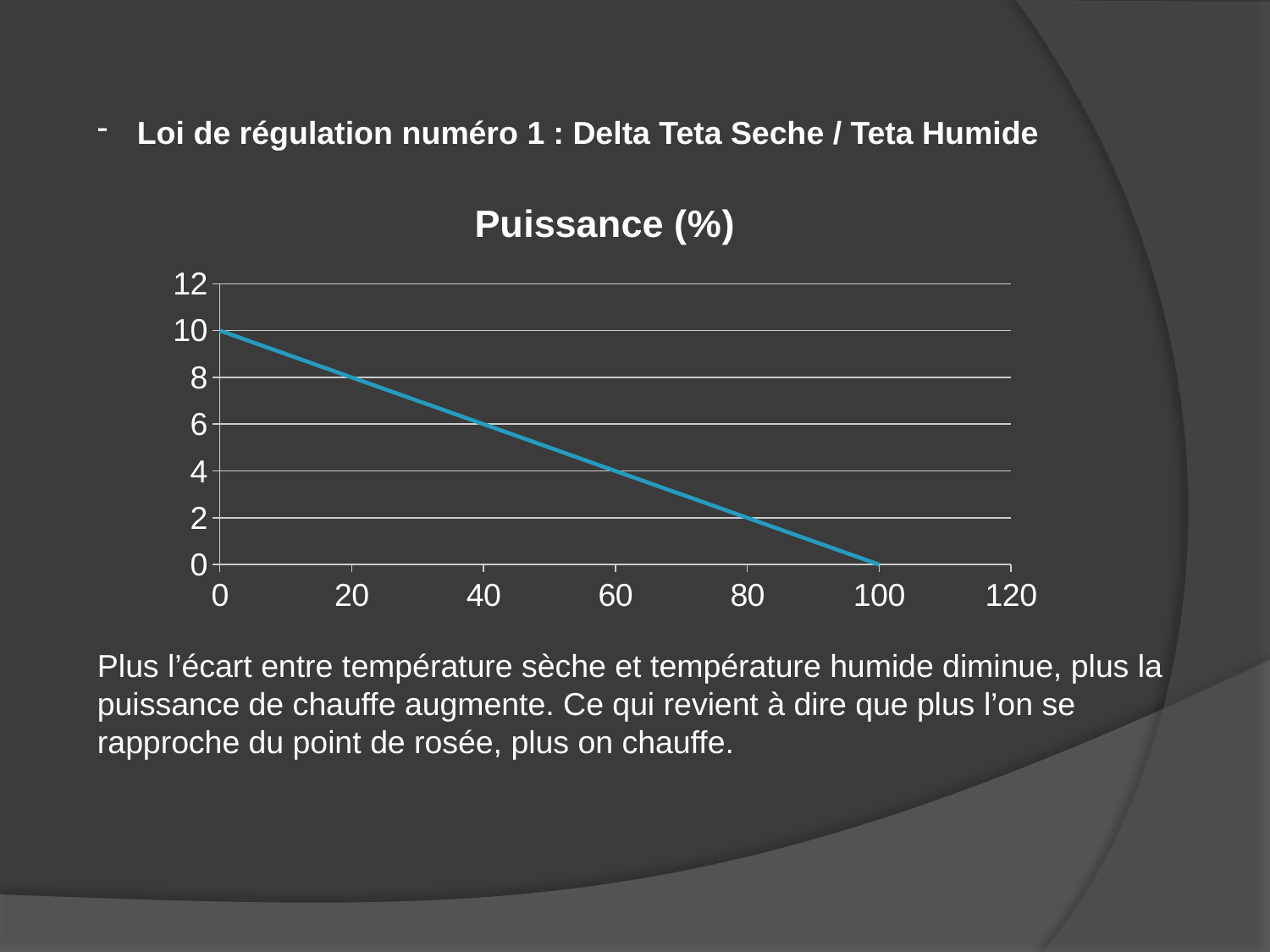

Loi de régulation numéro 1 : Delta Teta Seche / Teta Humide

Plus l’écart entre température sèche et température humide diminue, plus la puissance de chauffe augmente. Ce qui revient à dire que plus l’on se rapproche du point de rosée, plus on chauffe.

### Chart:

| Category | Puissance (%) |
|---|---|